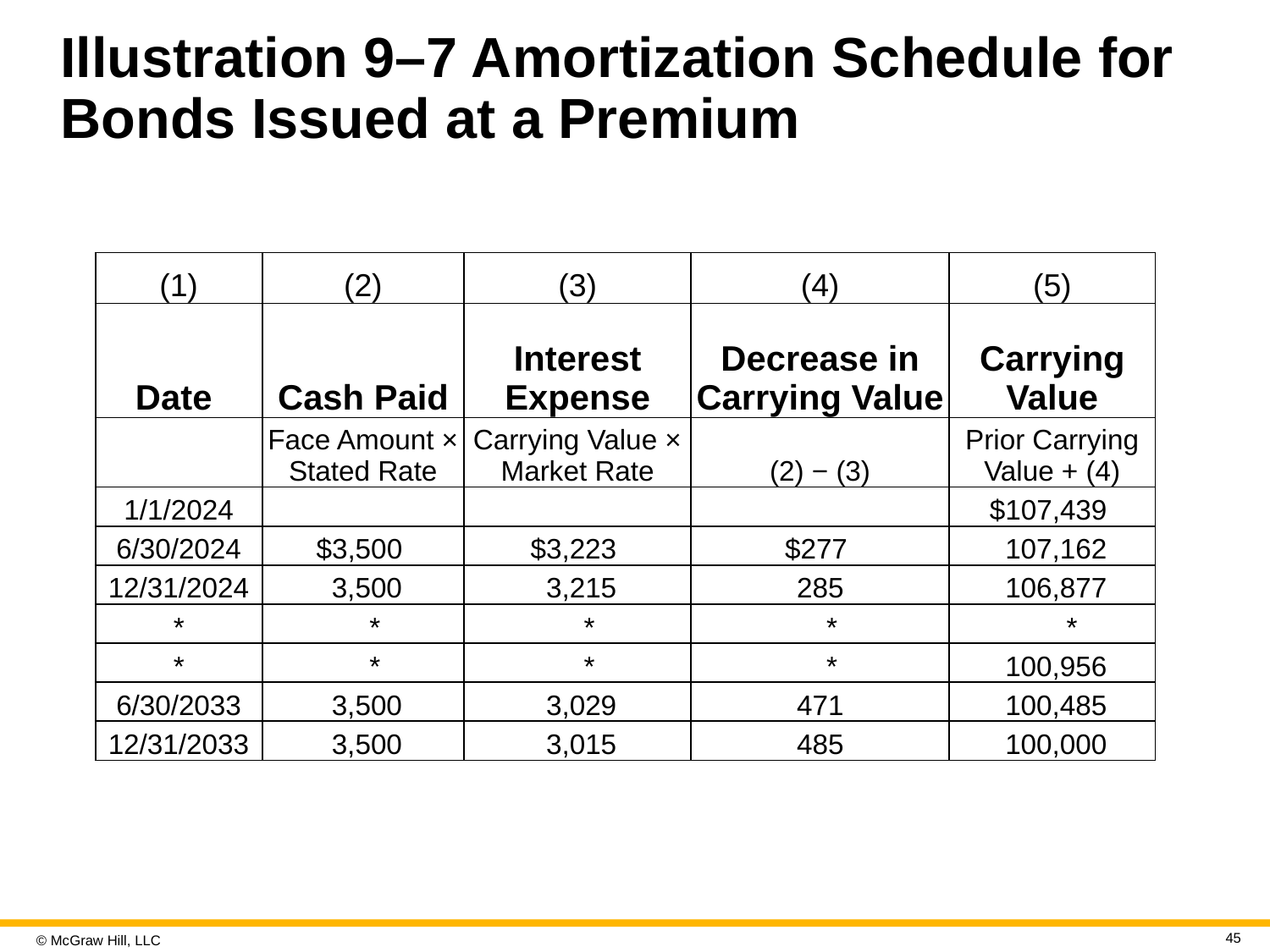

# Illustration 9–7 Amortization Schedule for Bonds Issued at a Premium
| (1) | (2) | (3) | (4) | (5) |
| --- | --- | --- | --- | --- |
| Date | Cash Paid | Interest Expense | Decrease in Carrying Value | Carrying Value |
|  | Face Amount × Stated Rate | Carrying Value × Market Rate | (2) − (3) | Prior Carrying Value + (4) |
| 1/1/2024 |  |  |  | $107,439 |
| 6/30/2024 | $3,500 | $3,223 | $277 | 107,162 |
| 12/31/2024 | 3,500 | 3,215 | 285 | 106,877 |
| \* | \* | \* | \* | \* |
| \* | \* | \* | \* | 100,956 |
| 6/30/2033 | 3,500 | 3,029 | 471 | 100,485 |
| 12/31/2033 | 3,500 | 3,015 | 485 | 100,000 |
45